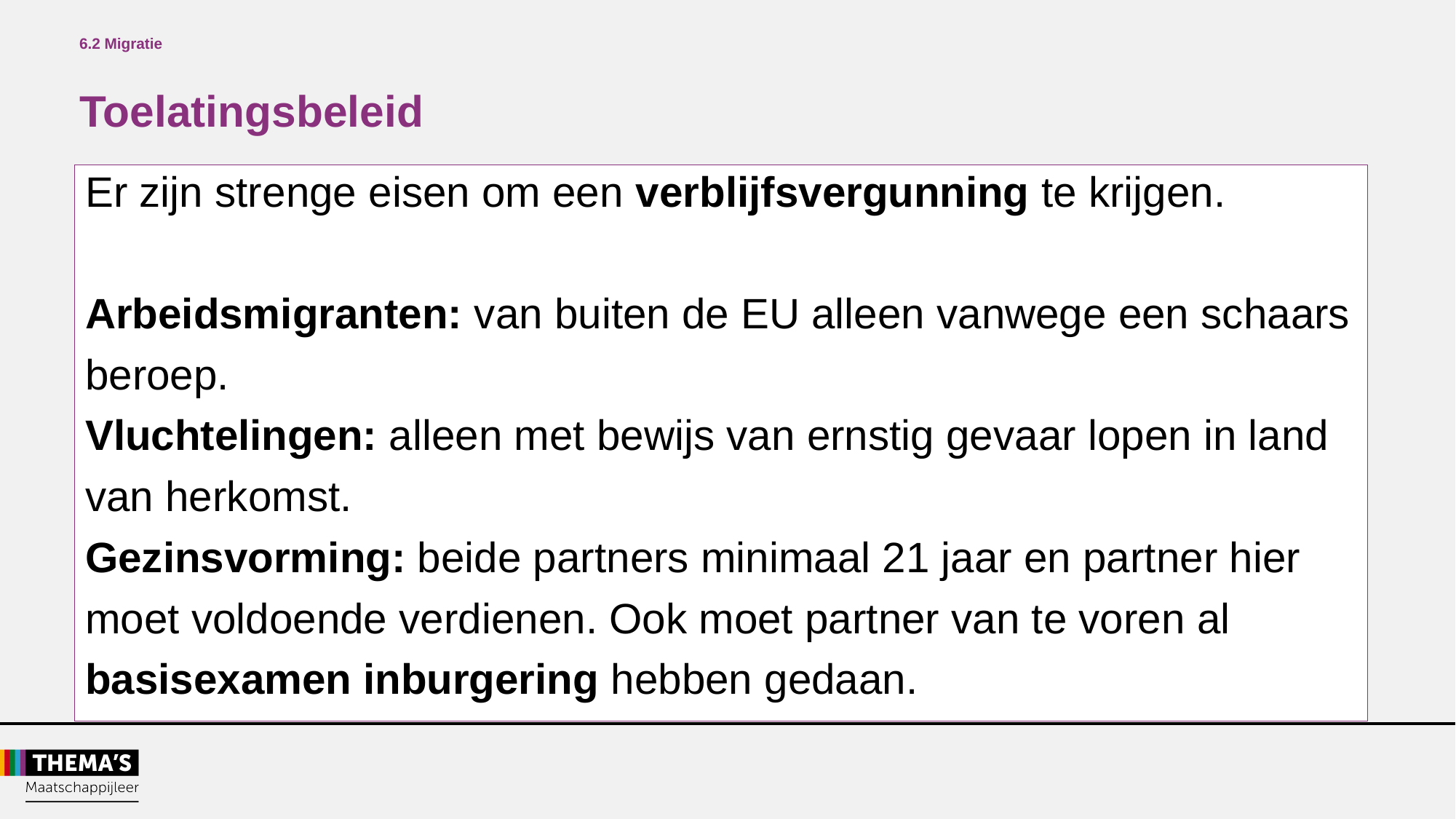

6.2 Migratie
Toelatingsbeleid
Er zijn strenge eisen om een verblijfsvergunning te krijgen.

Arbeidsmigranten: van buiten de EU alleen vanwege een schaars
beroep.
Vluchtelingen: alleen met bewijs van ernstig gevaar lopen in land
van herkomst.
Gezinsvorming: beide partners minimaal 21 jaar en partner hier
moet voldoende verdienen. Ook moet partner van te voren al
basisexamen inburgering hebben gedaan.